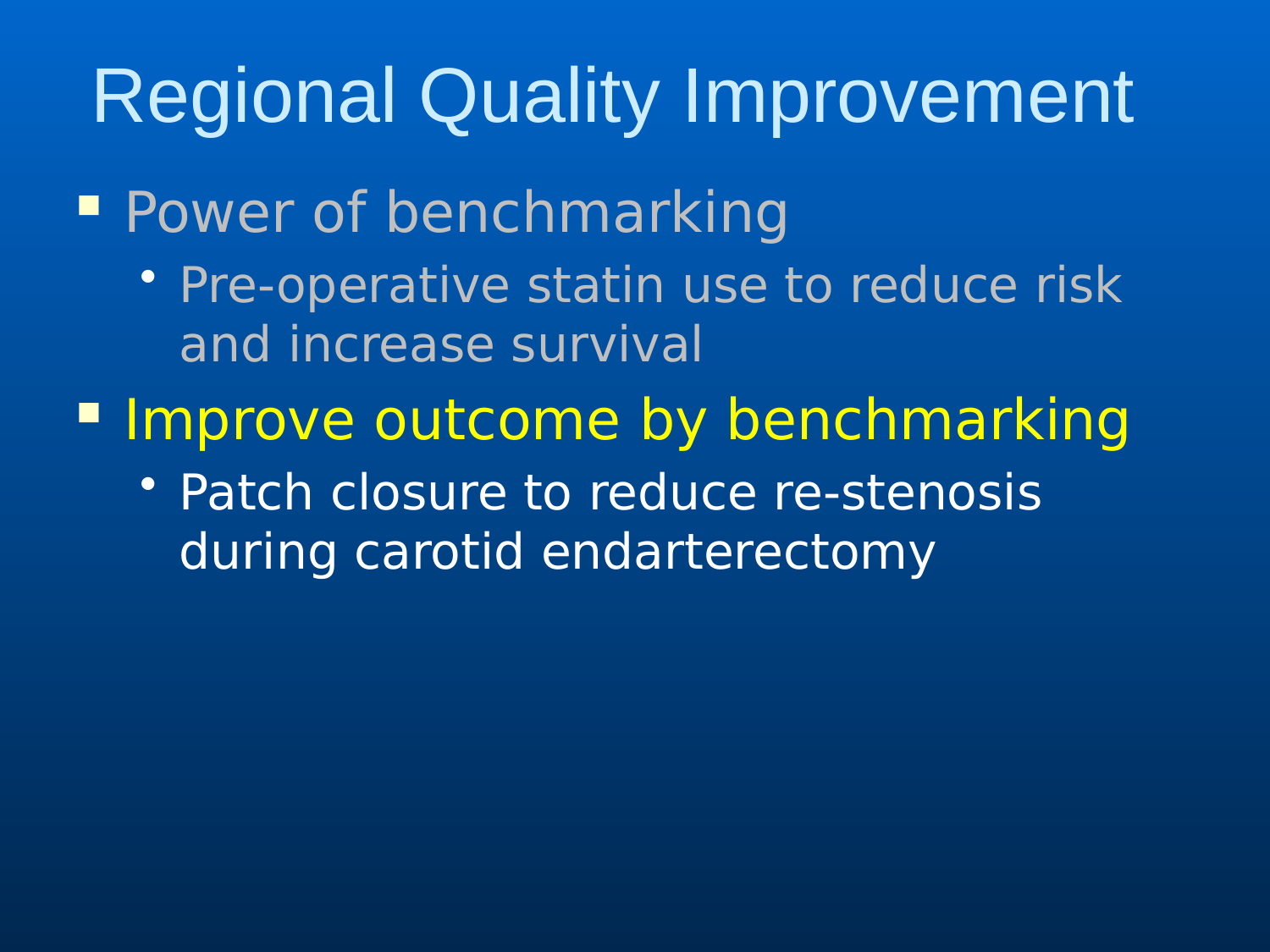

# Regional Quality Improvement
Power of benchmarking
Pre-operative statin use to reduce risk and increase survival
Improve outcome by benchmarking
Patch closure to reduce re-stenosis during carotid endarterectomy